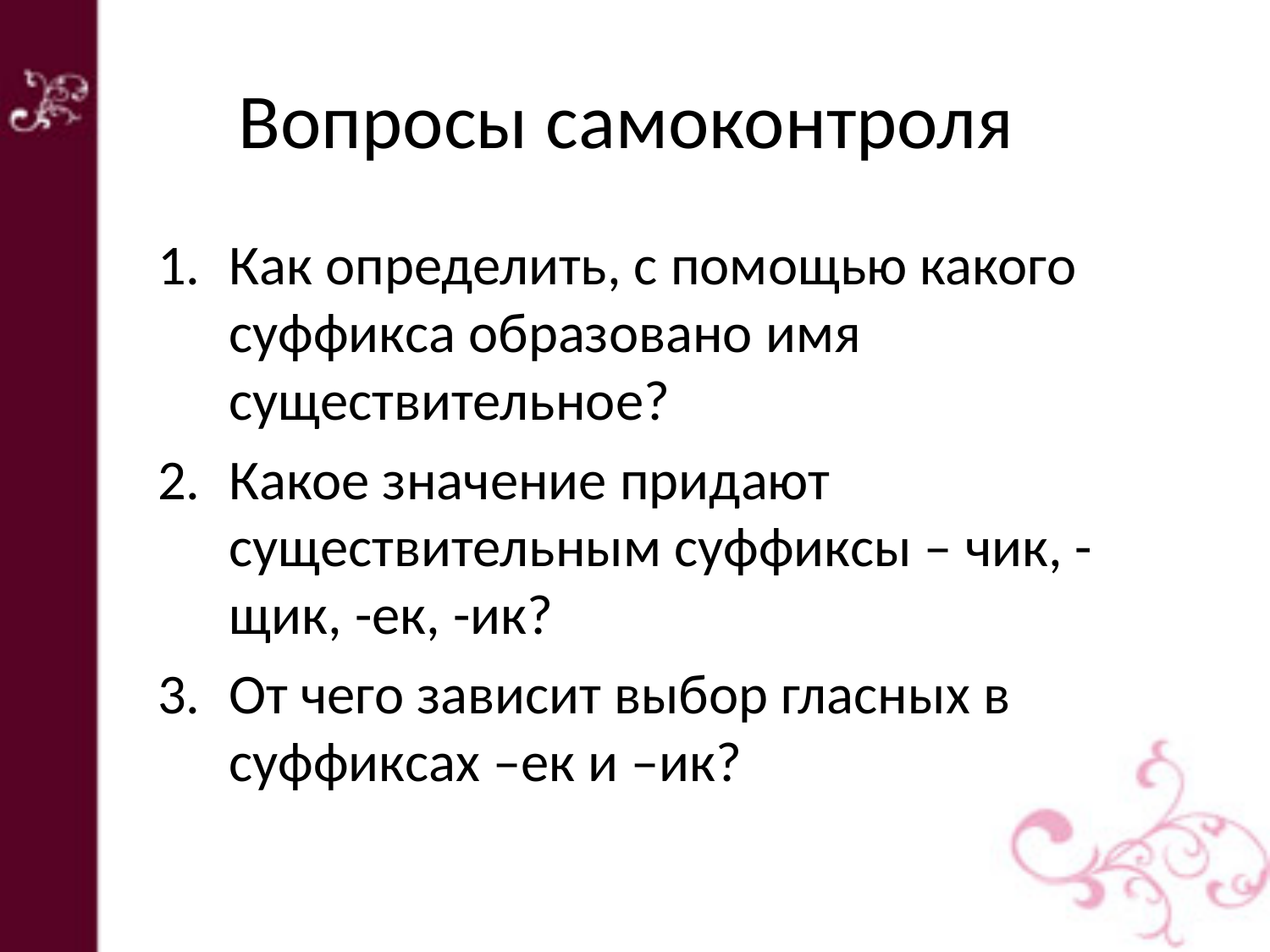

# Вопросы самоконтроля
Как определить, с помощью какого суффикса образовано имя существительное?
Какое значение придают существительным суффиксы – чик, -щик, -ек, -ик?
От чего зависит выбор гласных в суффиксах –ек и –ик?